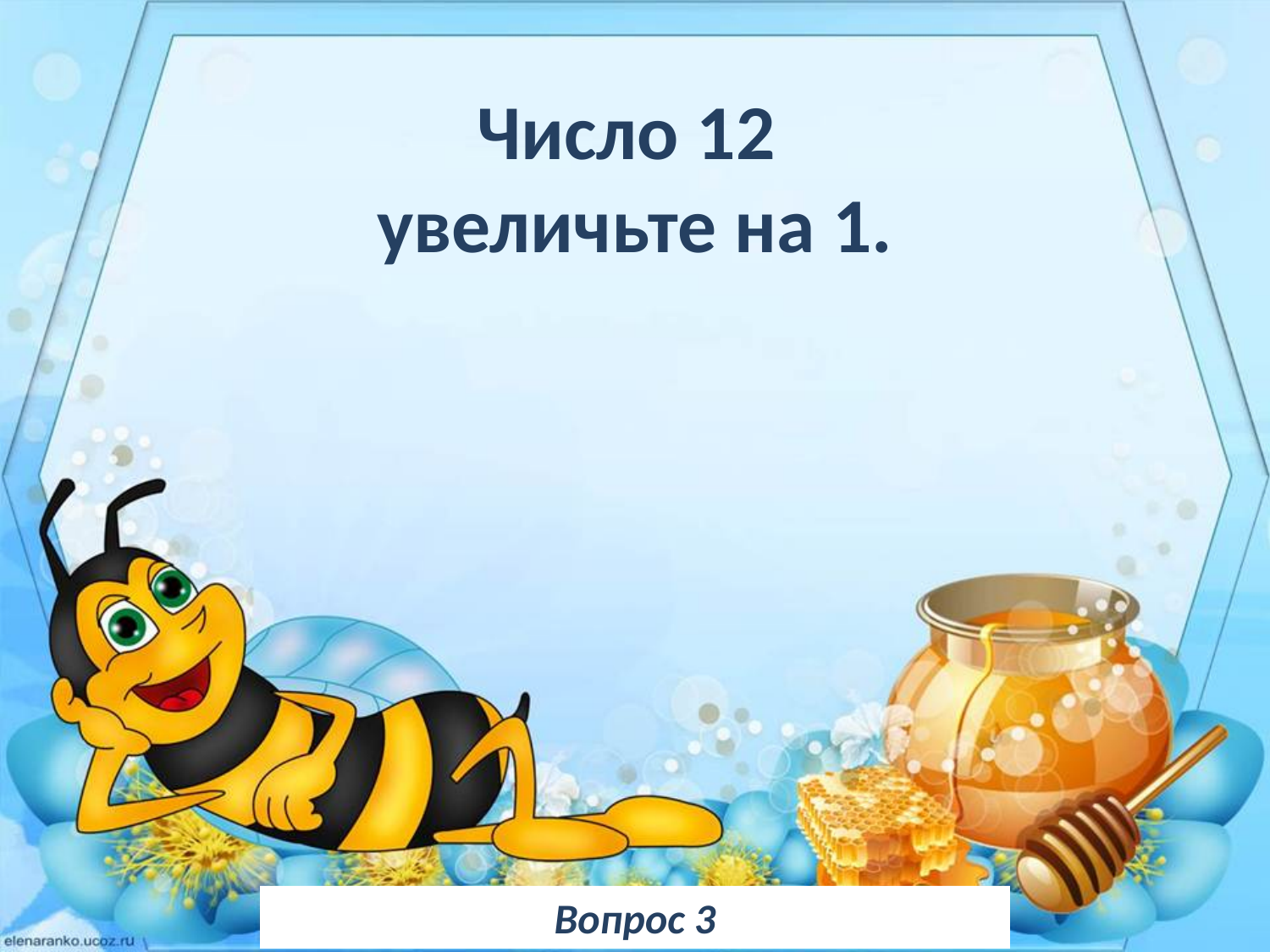

Число 12
увеличьте на 1.
Вопрос 3